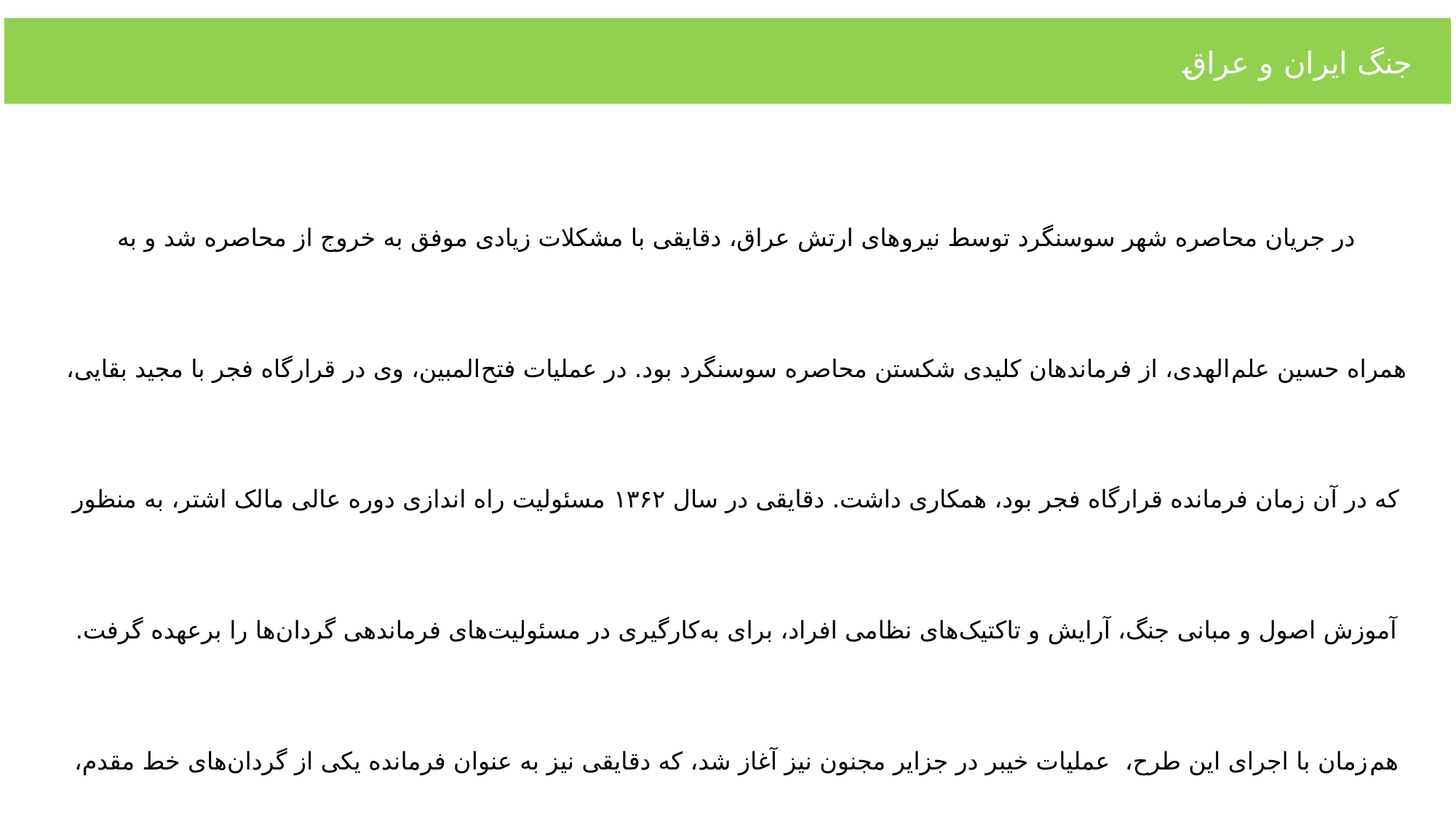

جنگ ایران و عراق
در جریان محاصره شهر سوسنگرد توسط نیرو‌های ارتش عراق، دقایقی با مشکلات زیادی موفق به خروج از محاصره شد و به همراه حسین علم‌الهدی، از فرماندهان کلیدی شکستن محاصره سوسنگرد بود. در عملیات فتح‌المبین، وی در قرارگاه فجر با مجید بقایی، که در آن زمان فرمانده قرارگاه فجر بود، همکاری داشت. دقایقی در سال ۱۳۶۲ مسئولیت راه اندازی دوره عالی مالک اشتر، به منظور آموزش اصول و مبانی جنگ، آرایش و تاکتیک‌های نظامی افراد، برای به‌کارگیری در مسئولیت‌های فرماندهی گردان‌ها را برعهده گرفت. هم‌زمان با اجرای این طرح،  عملیات خیبر در جزایر مجنون نیز آغاز شد، که دقایقی نیز به عنوان فرمانده یکی از گردان‌های خط مقدم، در این عملیات حضور پیدا کرد.